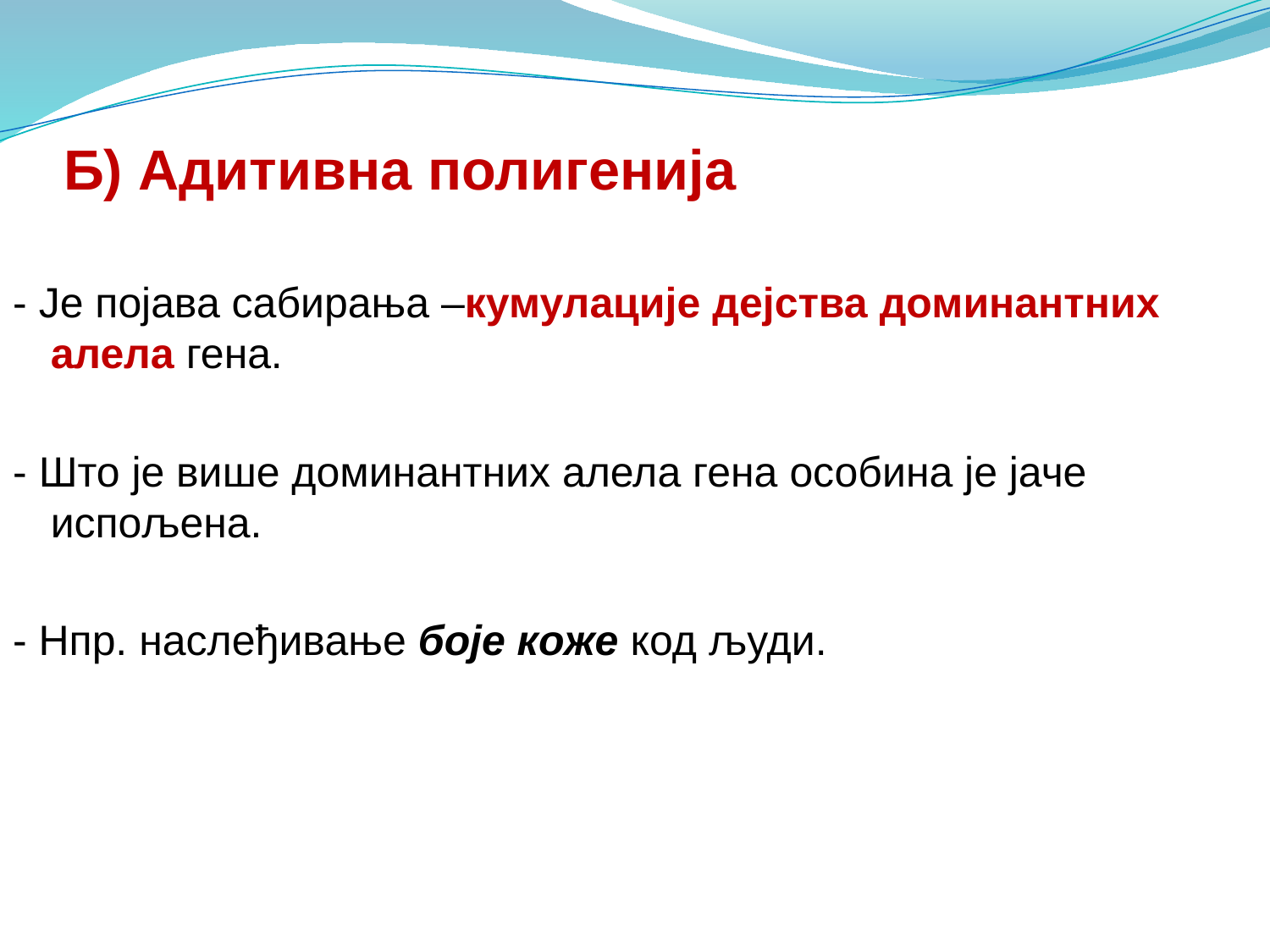

# Б) Адитивна полигенија
- Је појава сабирања –кумулације дејства доминантних алела гена.

- Што је више доминантних алела гена особина је јаче испољена.

- Нпр. наслеђивање боје коже код људи.